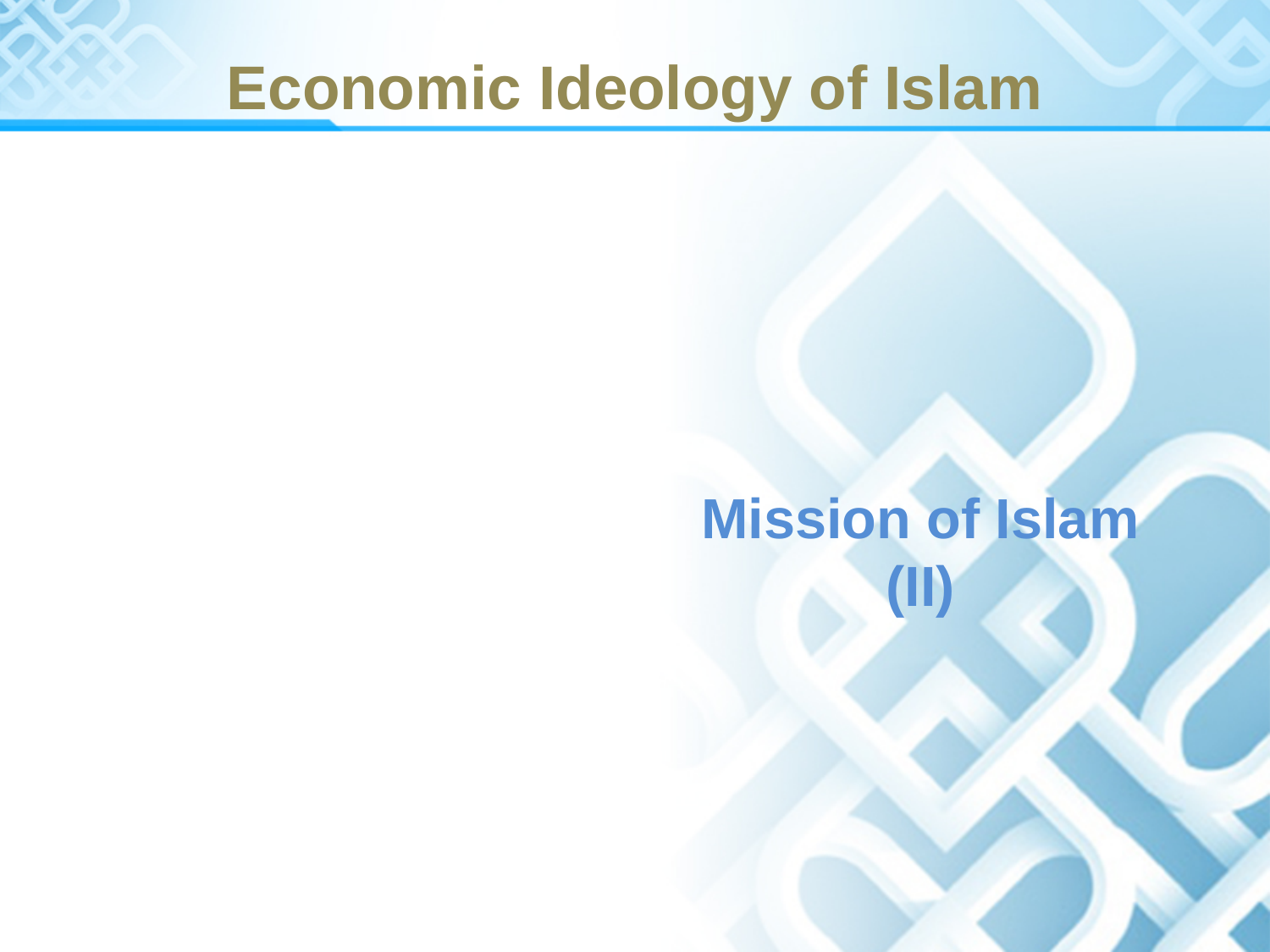

# Economic Ideology of Islam
Mission of Islam (II)